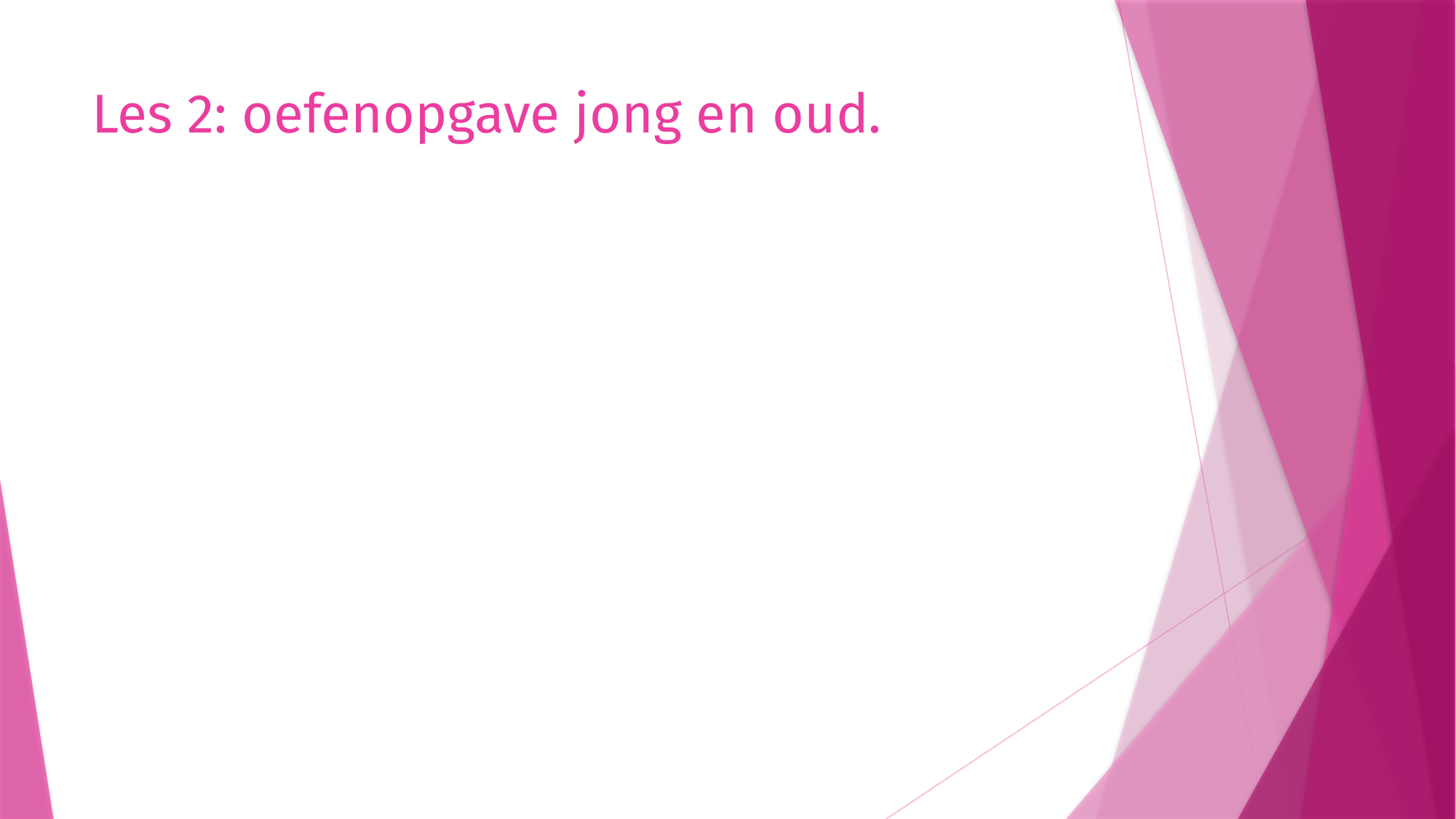

# Les 2: oefenopgave jong en oud.